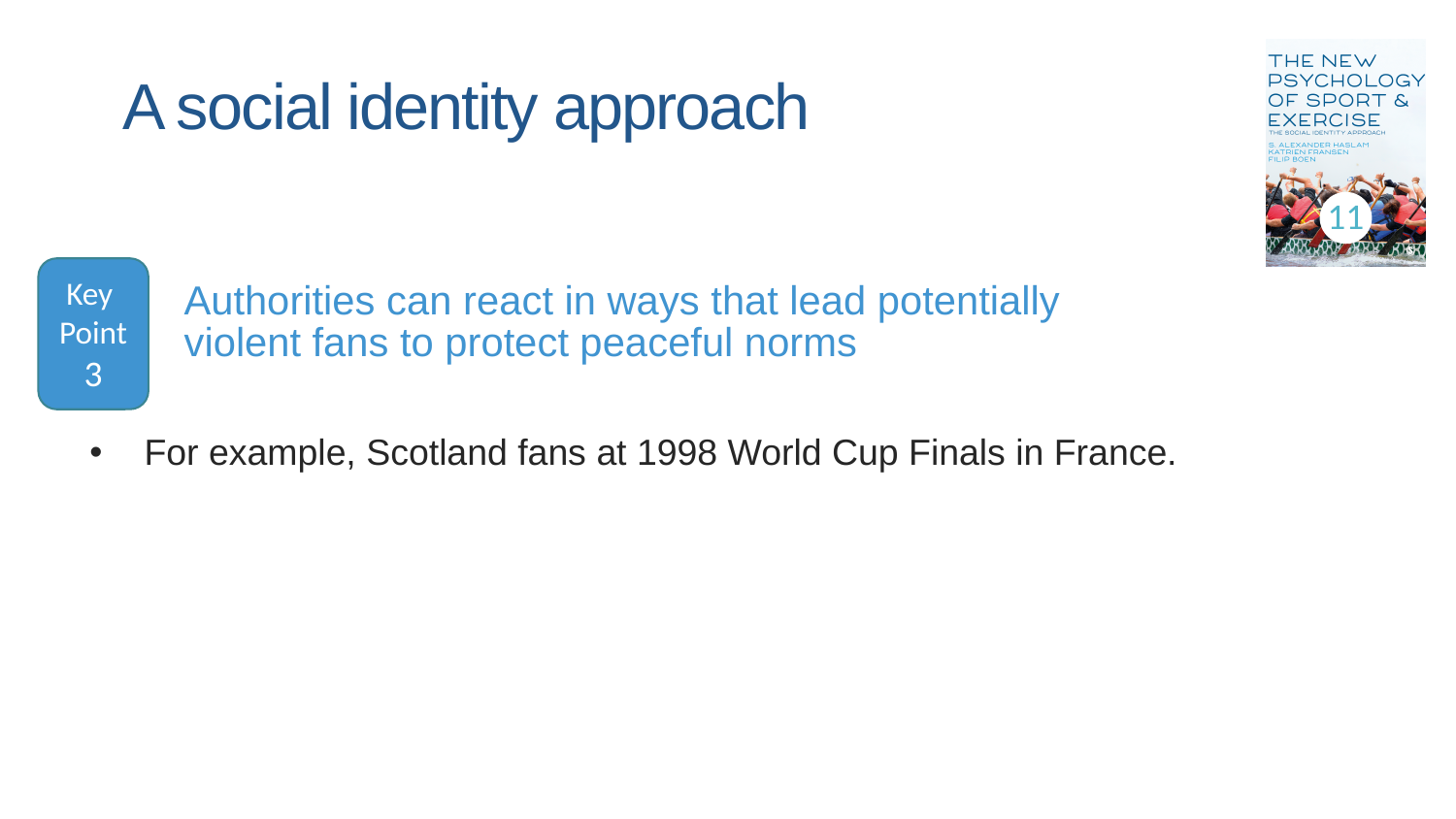

# A social identity approach
11
Key
Point
3
Authorities can react in ways that lead potentially violent fans to protect peaceful norms
For example, Scotland fans at 1998 World Cup Finals in France.